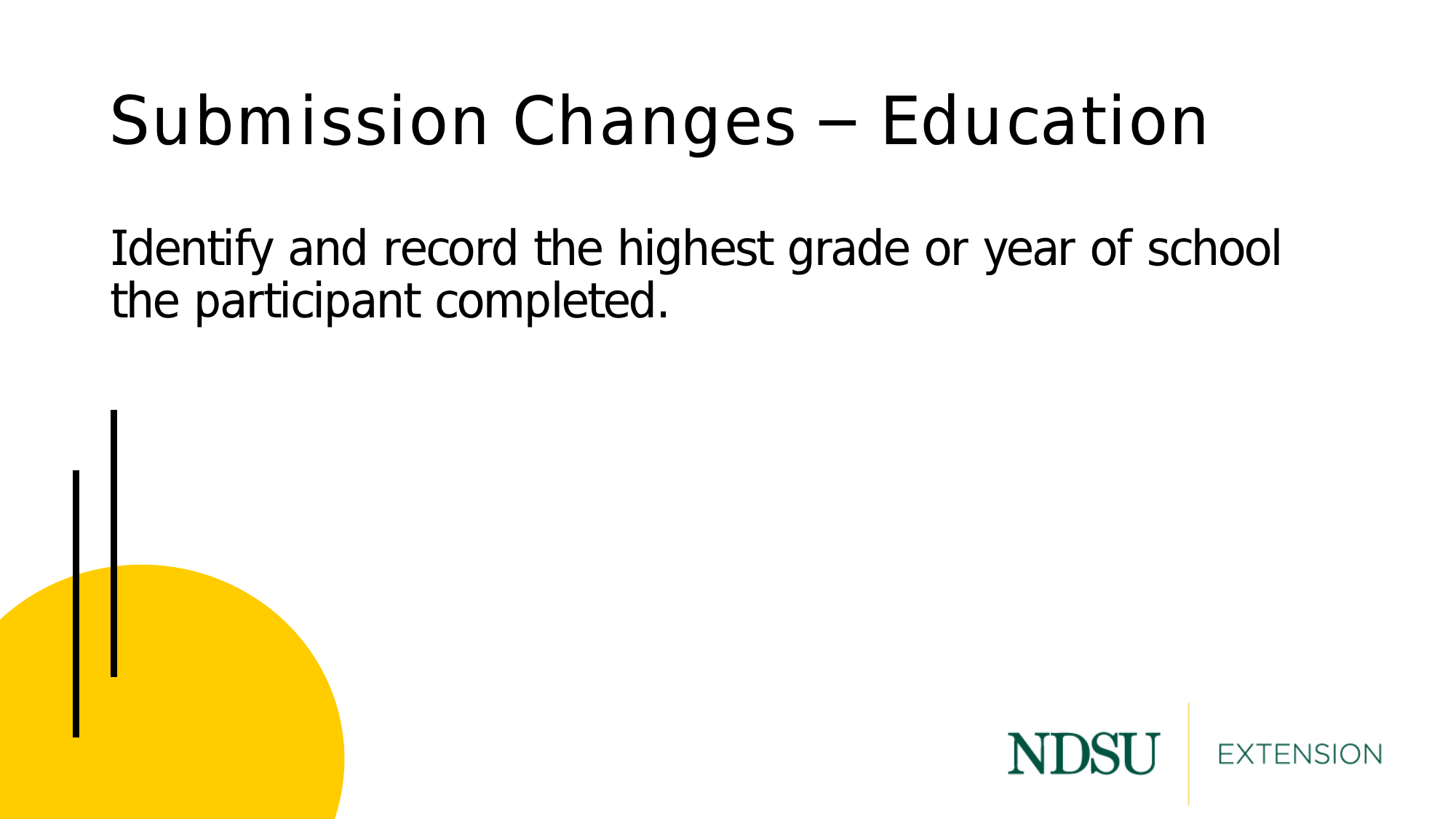

# Submission Changes – Education
Identify and record the highest grade or year of school the participant completed.